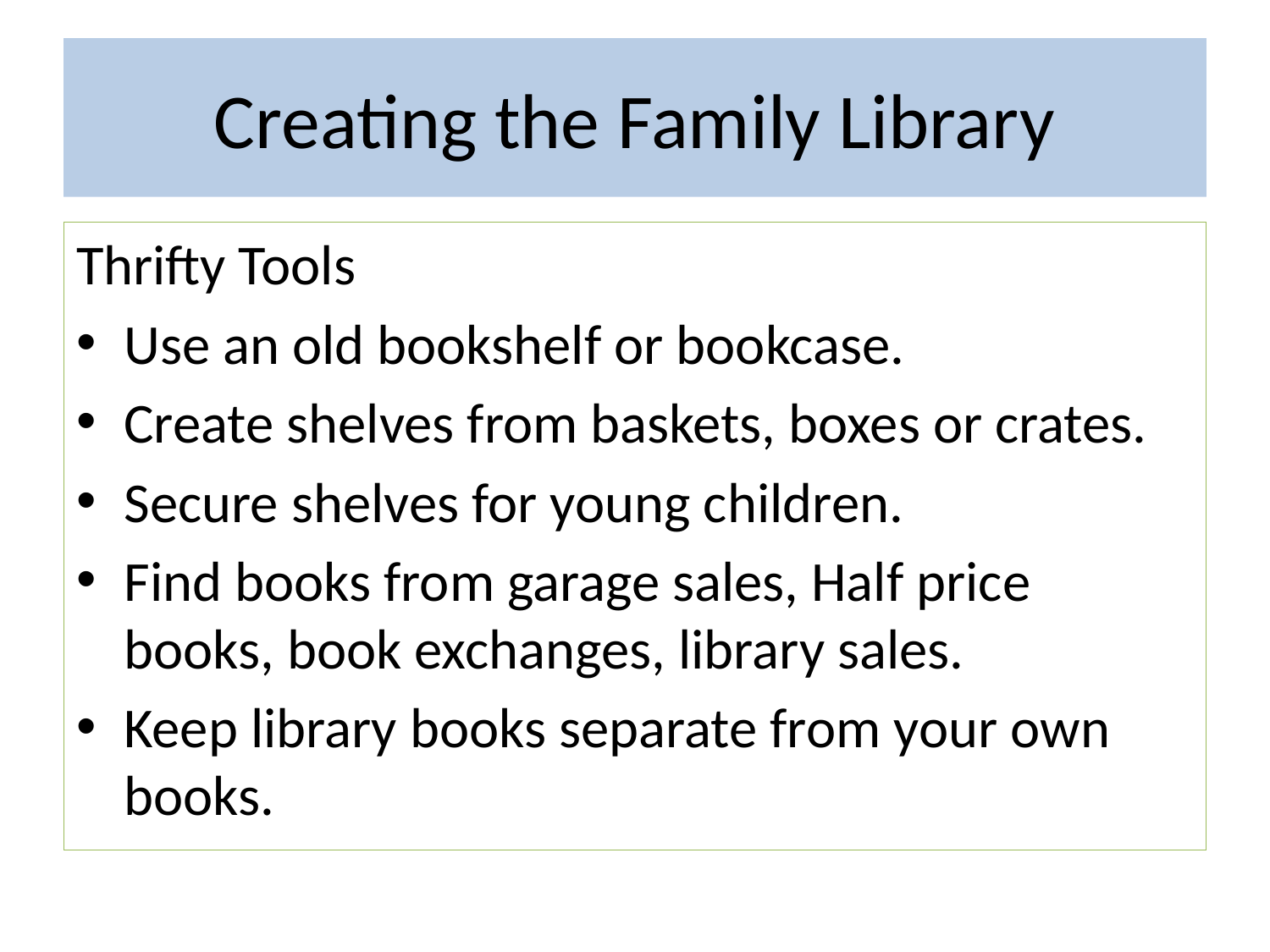

# Creating the Family Library
Thrifty Tools
Use an old bookshelf or bookcase.
Create shelves from baskets, boxes or crates.
Secure shelves for young children.
Find books from garage sales, Half price books, book exchanges, library sales.
Keep library books separate from your own books.